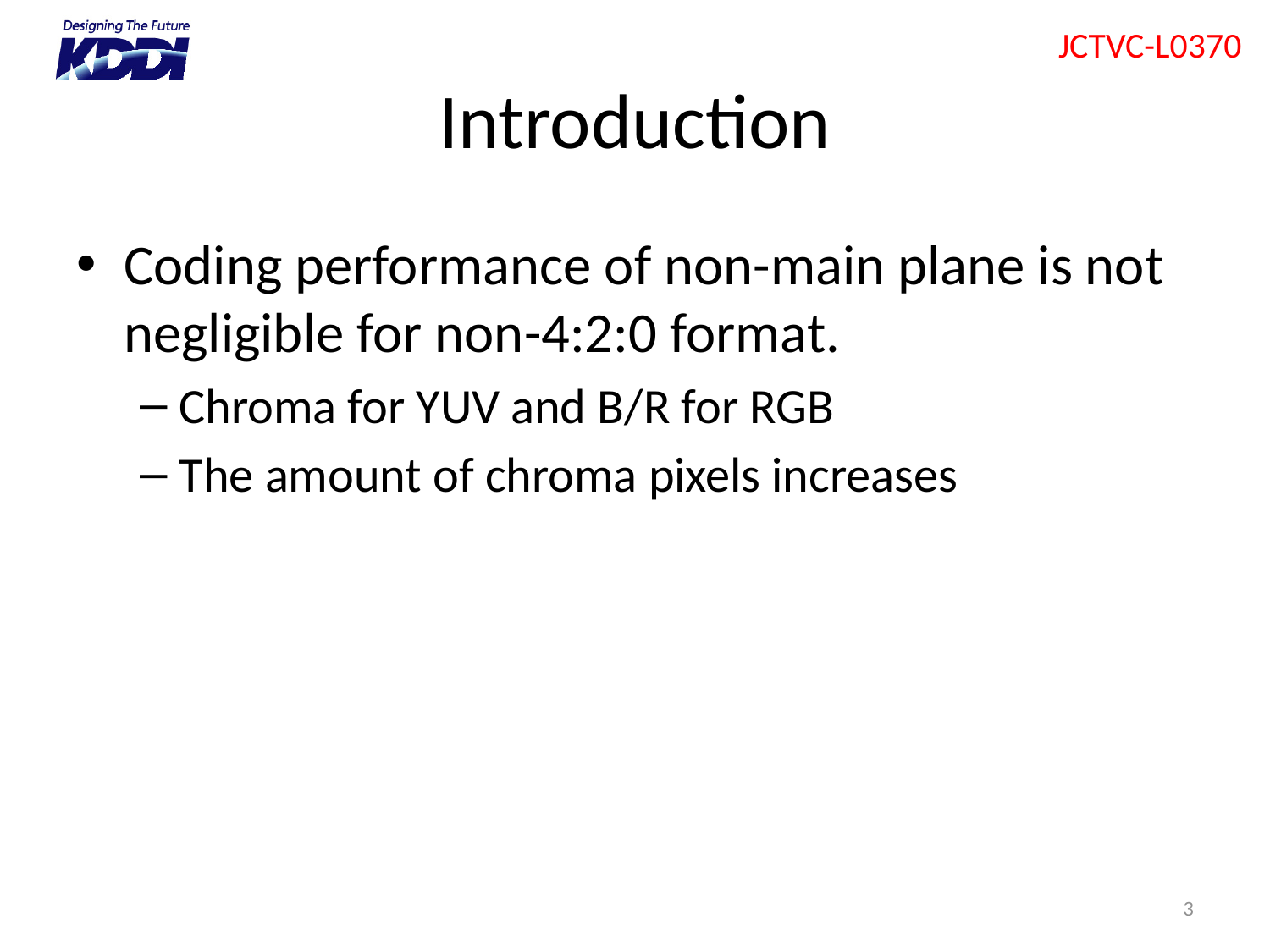

# Introduction
Coding performance of non-main plane is not negligible for non-4:2:0 format.
Chroma for YUV and B/R for RGB
The amount of chroma pixels increases
3